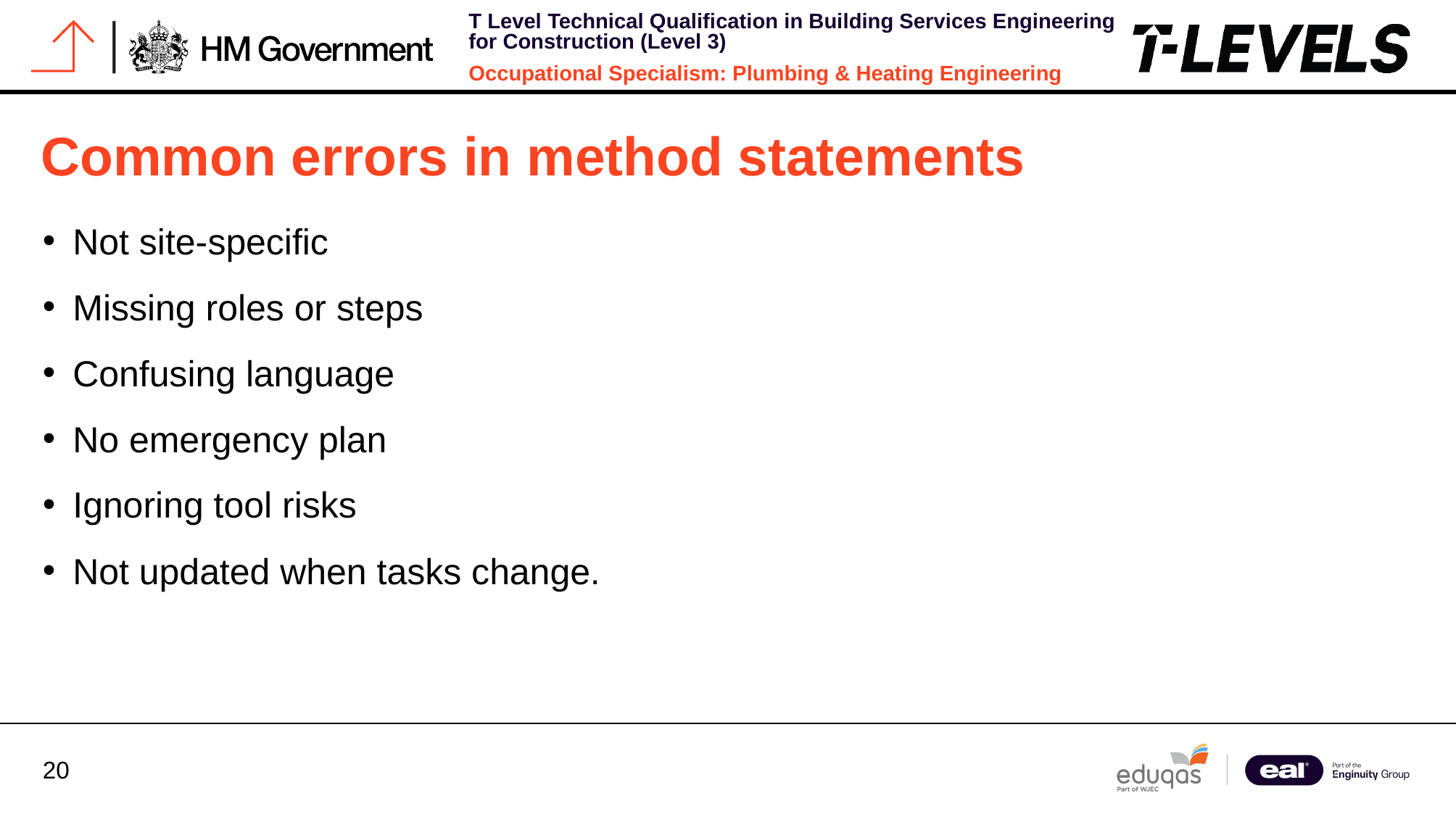

# Common errors in method statements
Not site-specific
Missing roles or steps
Confusing language
No emergency plan
Ignoring tool risks
Not updated when tasks change.